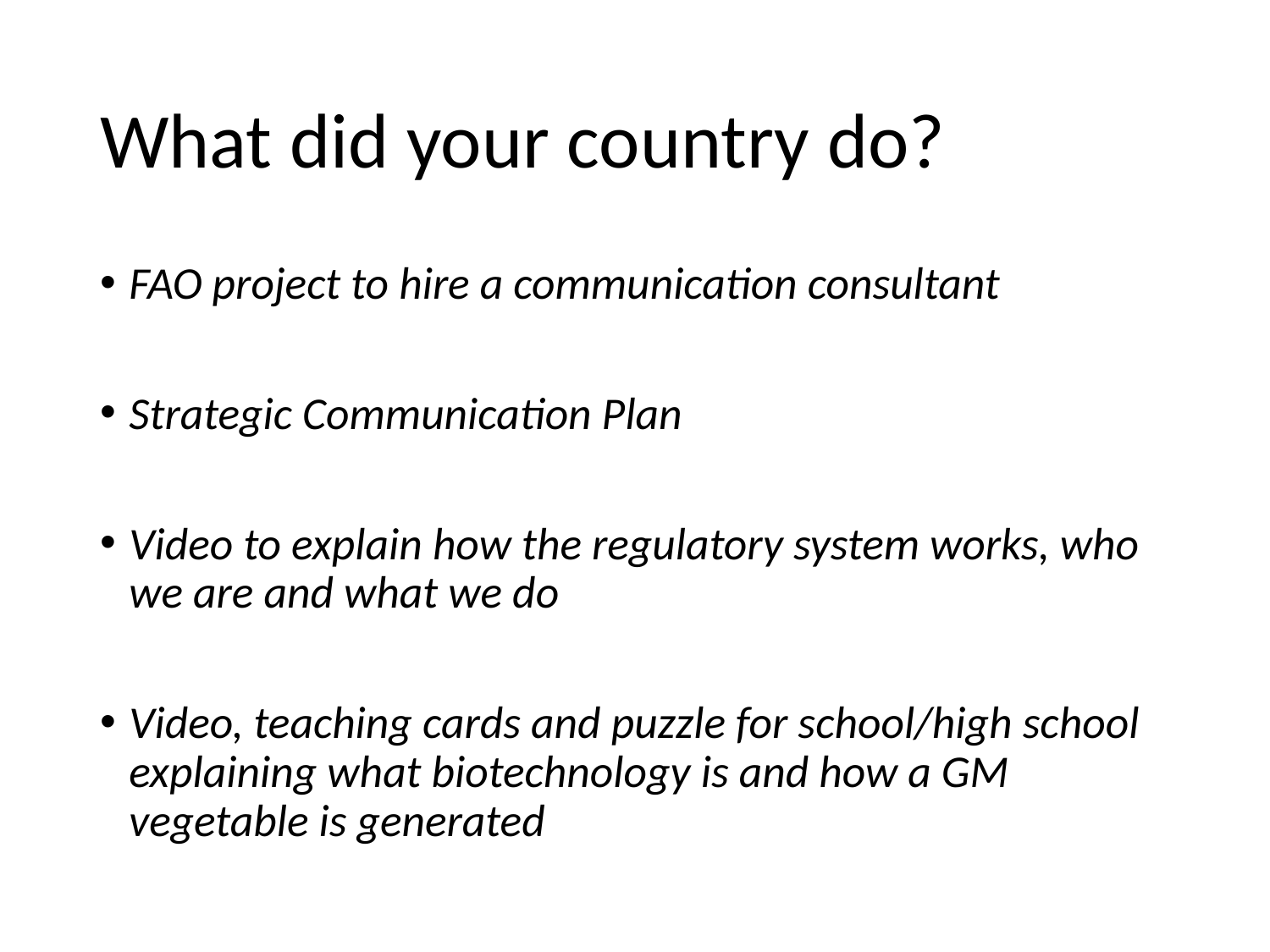

# What did your country do?
FAO project to hire a communication consultant

Strategic Communication Plan

Video to explain how the regulatory system works, who we are and what we do

Video, teaching cards and puzzle for school/high school explaining what biotechnology is and how a GM vegetable is generated